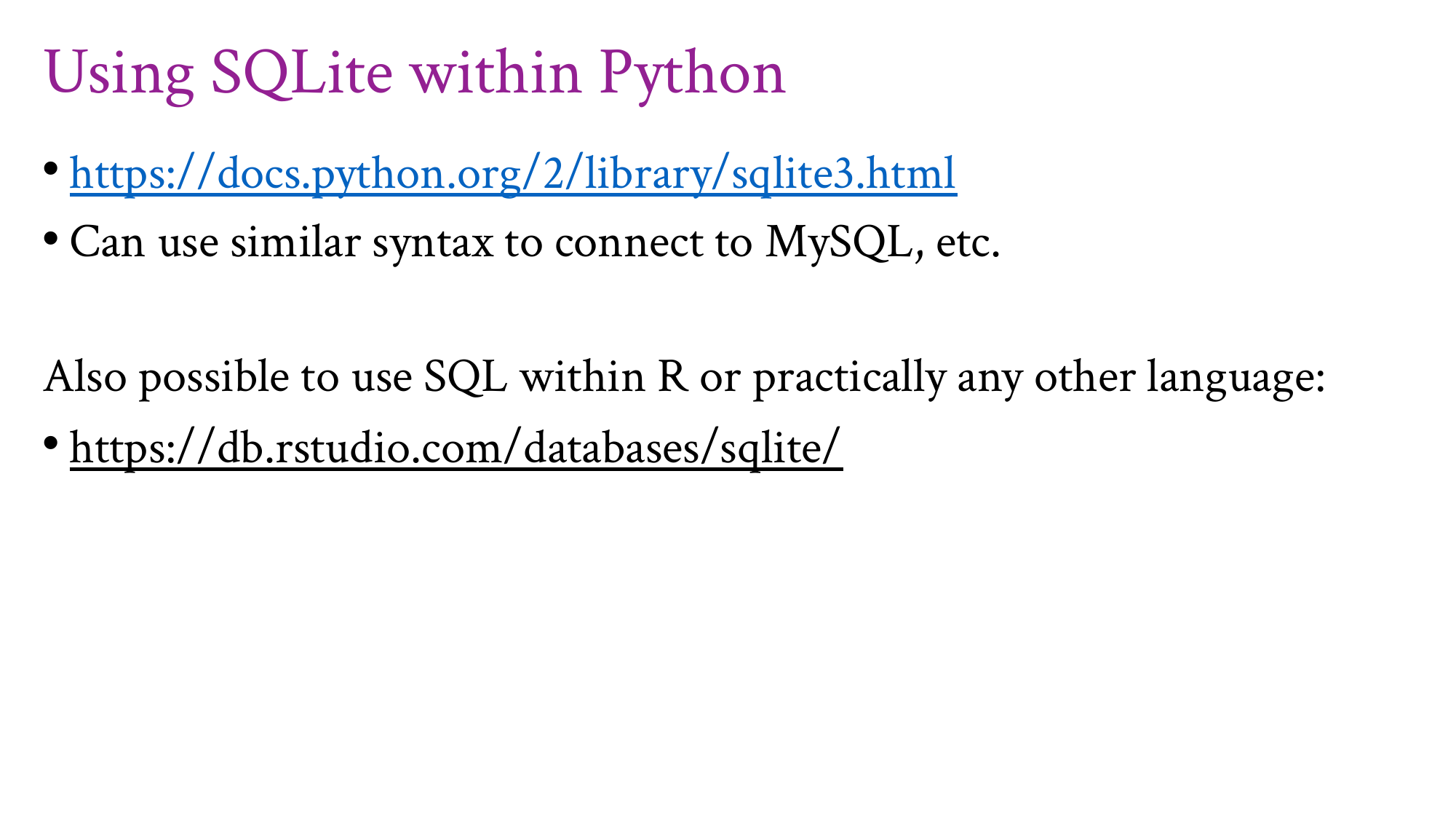

# Using SQLite within Python
https://docs.python.org/2/library/sqlite3.html
Can use similar syntax to connect to MySQL, etc.

Also possible to use SQL within R or practically any other language:
https://db.rstudio.com/databases/sqlite/